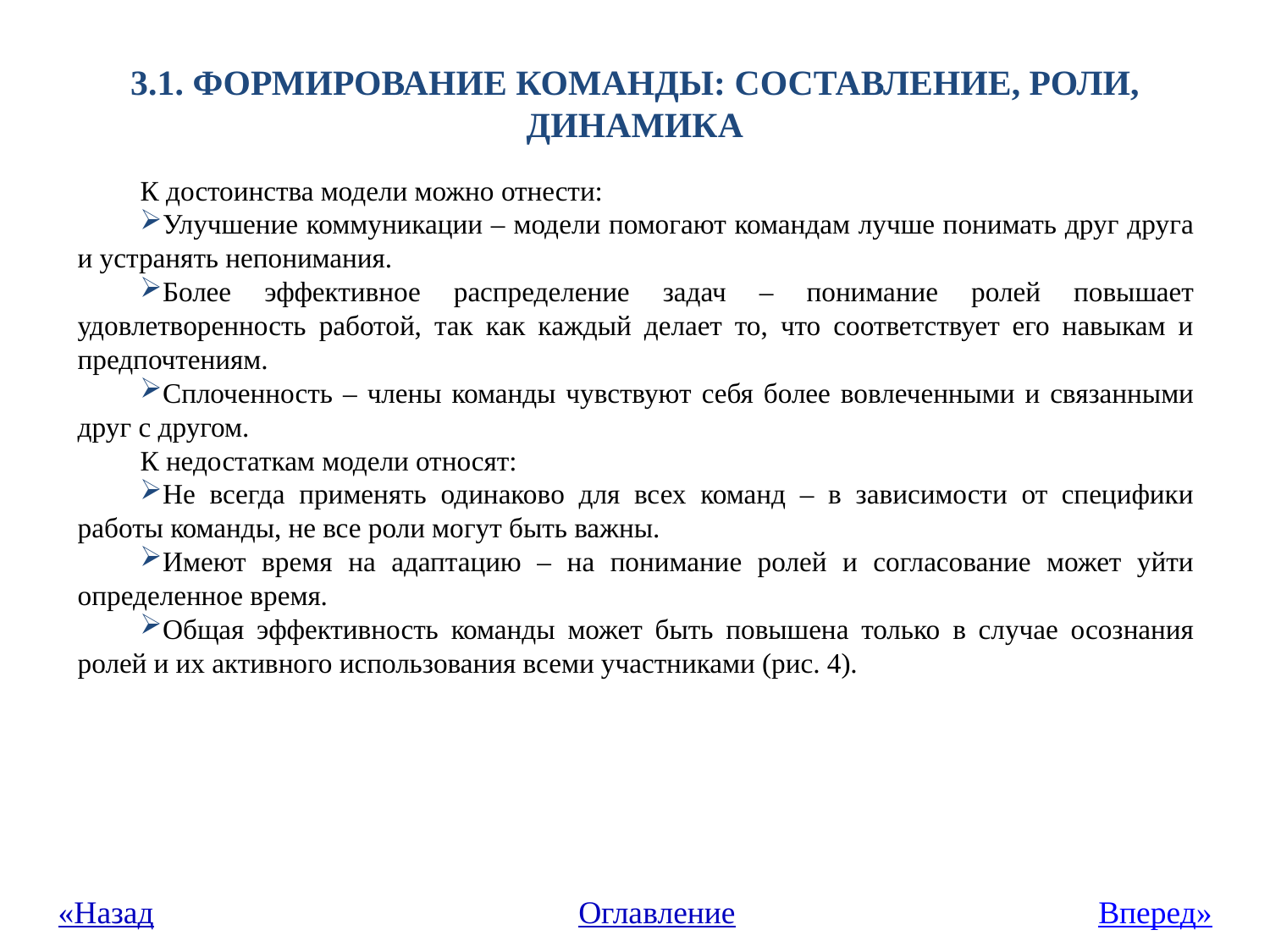

# 3.1. Формирование команды: составление, роли, динамика
К достоинства модели можно отнести:
Улучшение коммуникации – модели помогают командам лучше понимать друг друга и устранять непонимания.
Более эффективное распределение задач – понимание ролей повышает удовлетворенность работой, так как каждый делает то, что соответствует его навыкам и предпочтениям.
Сплоченность – члены команды чувствуют себя более вовлеченными и связанными друг с другом.
К недостаткам модели относят:
Не всегда применять одинаково для всех команд – в зависимости от специфики работы команды, не все роли могут быть важны.
Имеют время на адаптацию – на понимание ролей и согласование может уйти определенное время.
Общая эффективность команды может быть повышена только в случае осознания ролей и их активного использования всеми участниками (рис. 4).

«Назад
Оглавление
Вперед»